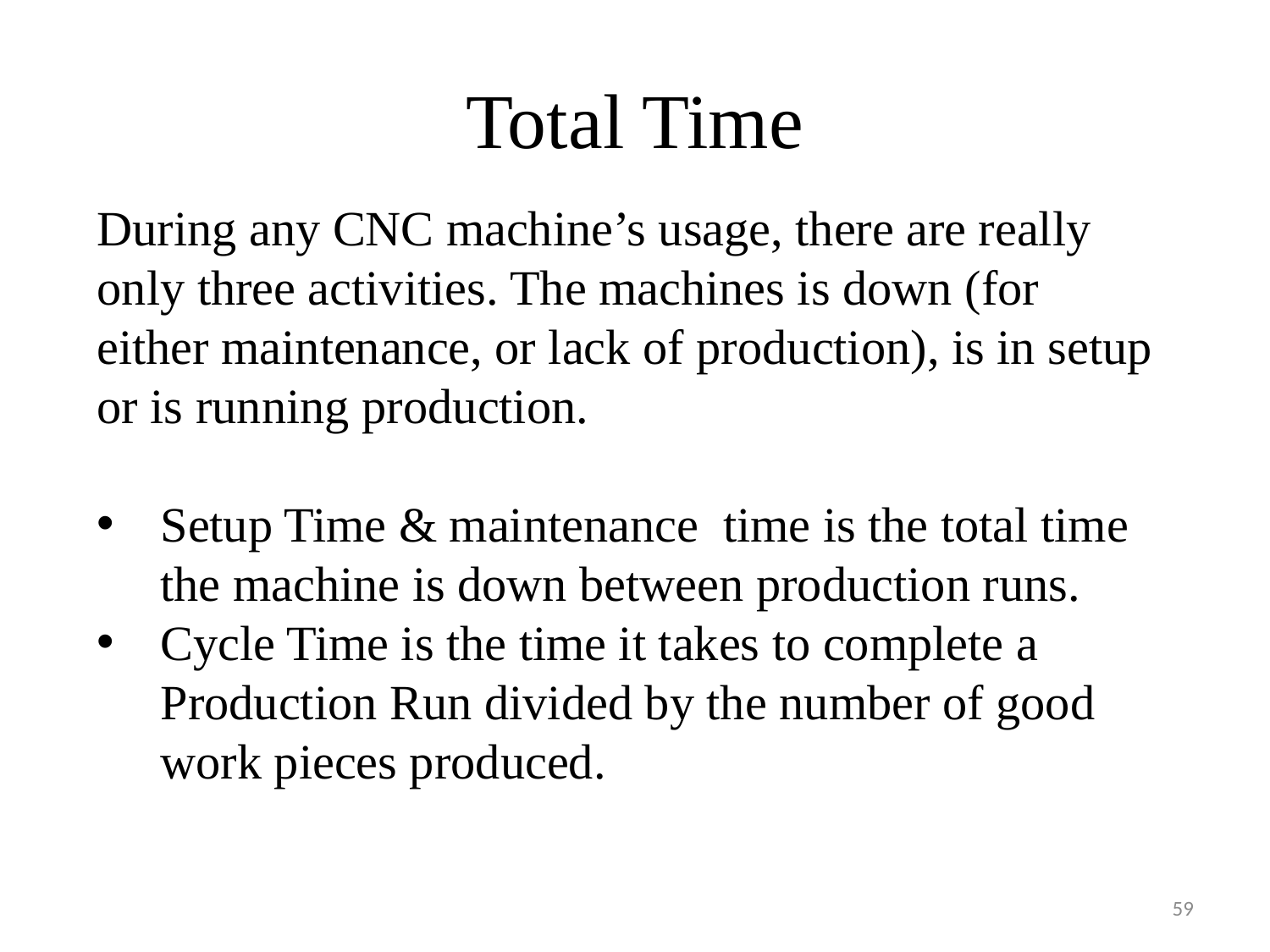

# Total Time
During any CNC machine’s usage, there are really only three activities. The machines is down (for either maintenance, or lack of production), is in setup or is running production.

Setup Time & maintenance  time is the total time the machine is down between production runs.
Cycle Time is the time it takes to complete a Production Run divided by the number of good work pieces produced.
59